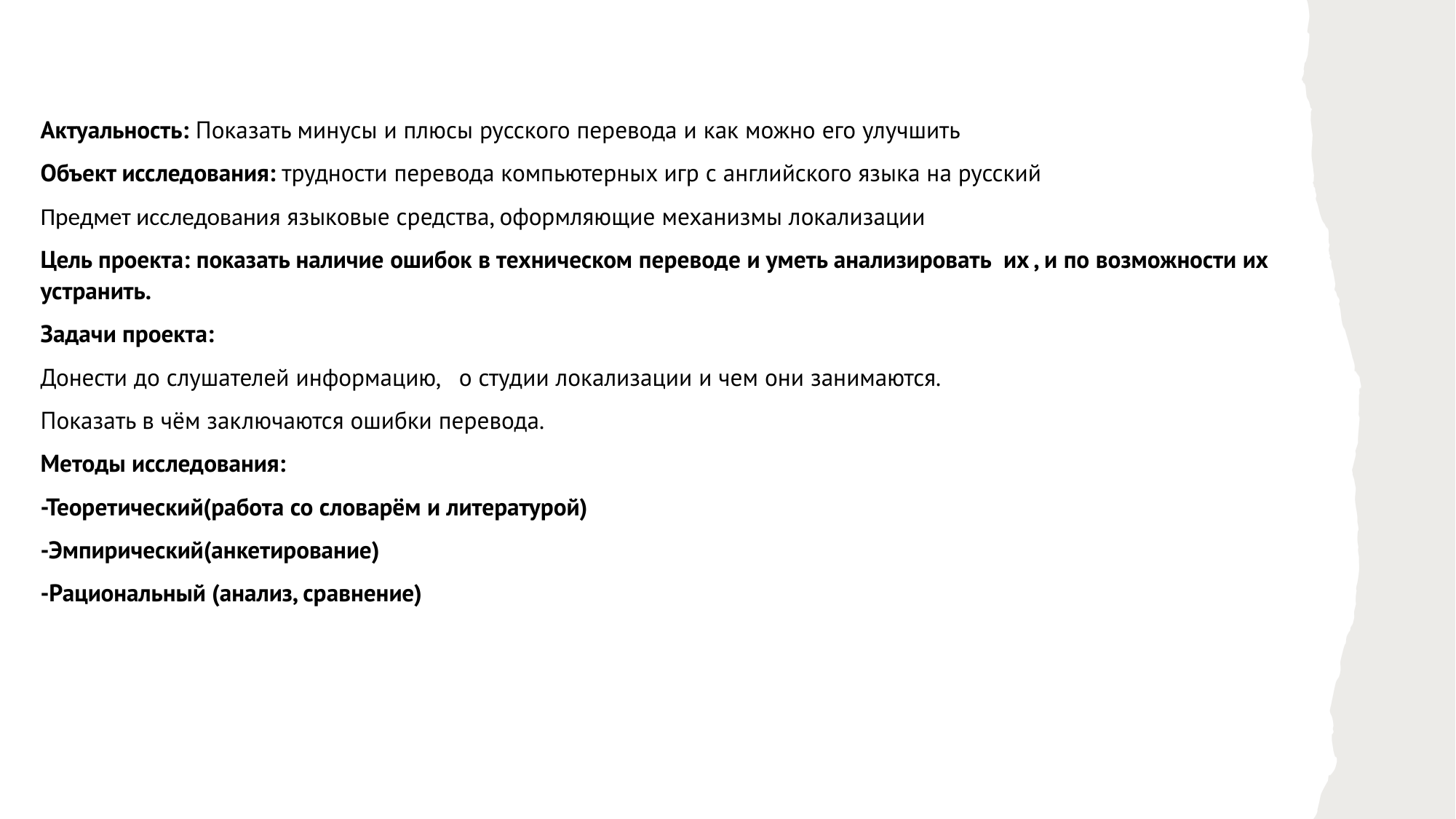

Актуальность: Показать минусы и плюсы русского перевода и как можно его улучшить
Объект исследования: трудности перевода компьютерных игр с английского языка на русский
Предмет исследования языковые средства, оформляющие механизмы локализации
Цель проекта: показать наличие ошибок в техническом переводе и уметь анализировать  их , и по возможности их устранить.
Задачи проекта:
Донести до слушателей информацию,   о студии локализации и чем они занимаются.
Показать в чём заключаются ошибки перевода.
Методы исследования:
-Теоретический(работа со словарём и литературой)
-Эмпирический(анкетирование)
-Рациональный (анализ, сравнение)